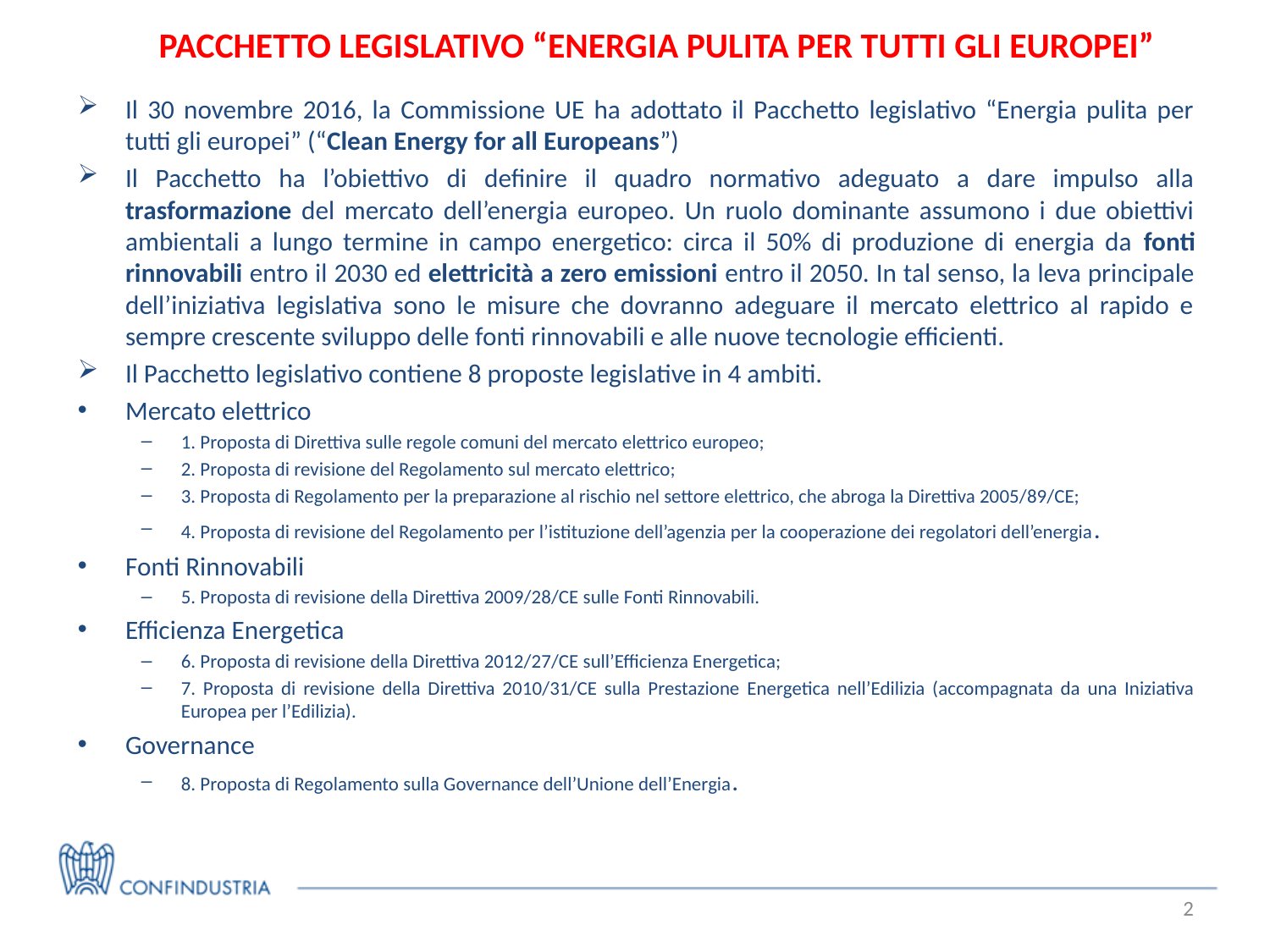

# Pacchetto legislativo “Energia pulita per tutti gli europei”
Il 30 novembre 2016, la Commissione UE ha adottato il Pacchetto legislativo “Energia pulita per tutti gli europei” (“Clean Energy for all Europeans”)
Il Pacchetto ha l’obiettivo di definire il quadro normativo adeguato a dare impulso alla trasformazione del mercato dell’energia europeo. Un ruolo dominante assumono i due obiettivi ambientali a lungo termine in campo energetico: circa il 50% di produzione di energia da fonti rinnovabili entro il 2030 ed elettricità a zero emissioni entro il 2050. In tal senso, la leva principale dell’iniziativa legislativa sono le misure che dovranno adeguare il mercato elettrico al rapido e sempre crescente sviluppo delle fonti rinnovabili e alle nuove tecnologie efficienti.
Il Pacchetto legislativo contiene 8 proposte legislative in 4 ambiti.
Mercato elettrico
1. Proposta di Direttiva sulle regole comuni del mercato elettrico europeo;
2. Proposta di revisione del Regolamento sul mercato elettrico;
3. Proposta di Regolamento per la preparazione al rischio nel settore elettrico, che abroga la Direttiva 2005/89/CE;
4. Proposta di revisione del Regolamento per l’istituzione dell’agenzia per la cooperazione dei regolatori dell’energia.
Fonti Rinnovabili
5. Proposta di revisione della Direttiva 2009/28/CE sulle Fonti Rinnovabili.
Efficienza Energetica
6. Proposta di revisione della Direttiva 2012/27/CE sull’Efficienza Energetica;
7. Proposta di revisione della Direttiva 2010/31/CE sulla Prestazione Energetica nell’Edilizia (accompagnata da una Iniziativa Europea per l’Edilizia).
Governance
8. Proposta di Regolamento sulla Governance dell’Unione dell’Energia.
2